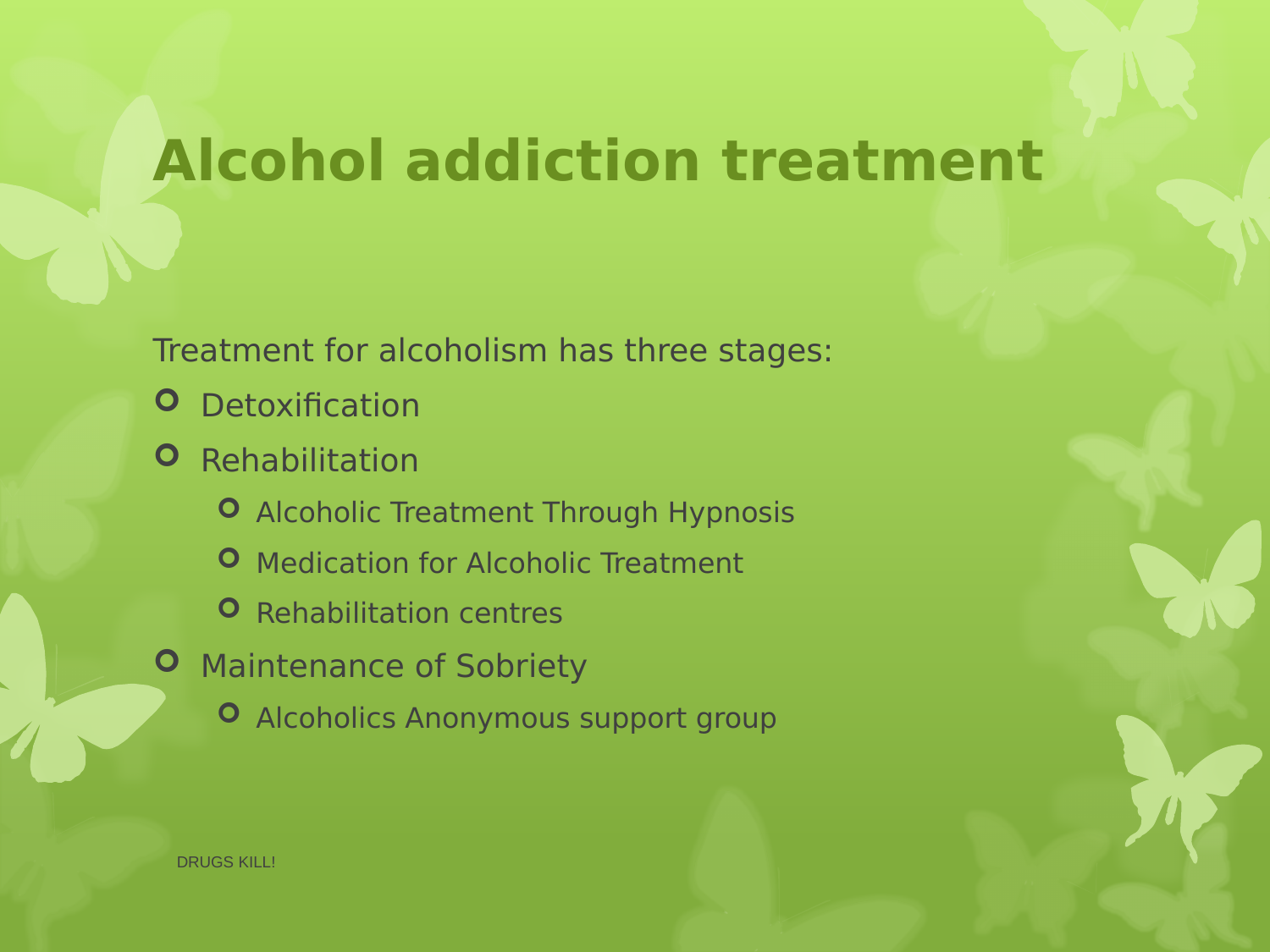

# Alcohol addiction treatment
Treatment for alcoholism has three stages:
Detoxification
Rehabilitation
Alcoholic Treatment Through Hypnosis
Medication for Alcoholic Treatment
Rehabilitation centres
Maintenance of Sobriety
Alcoholics Anonymous support group
DRUGS KILL!